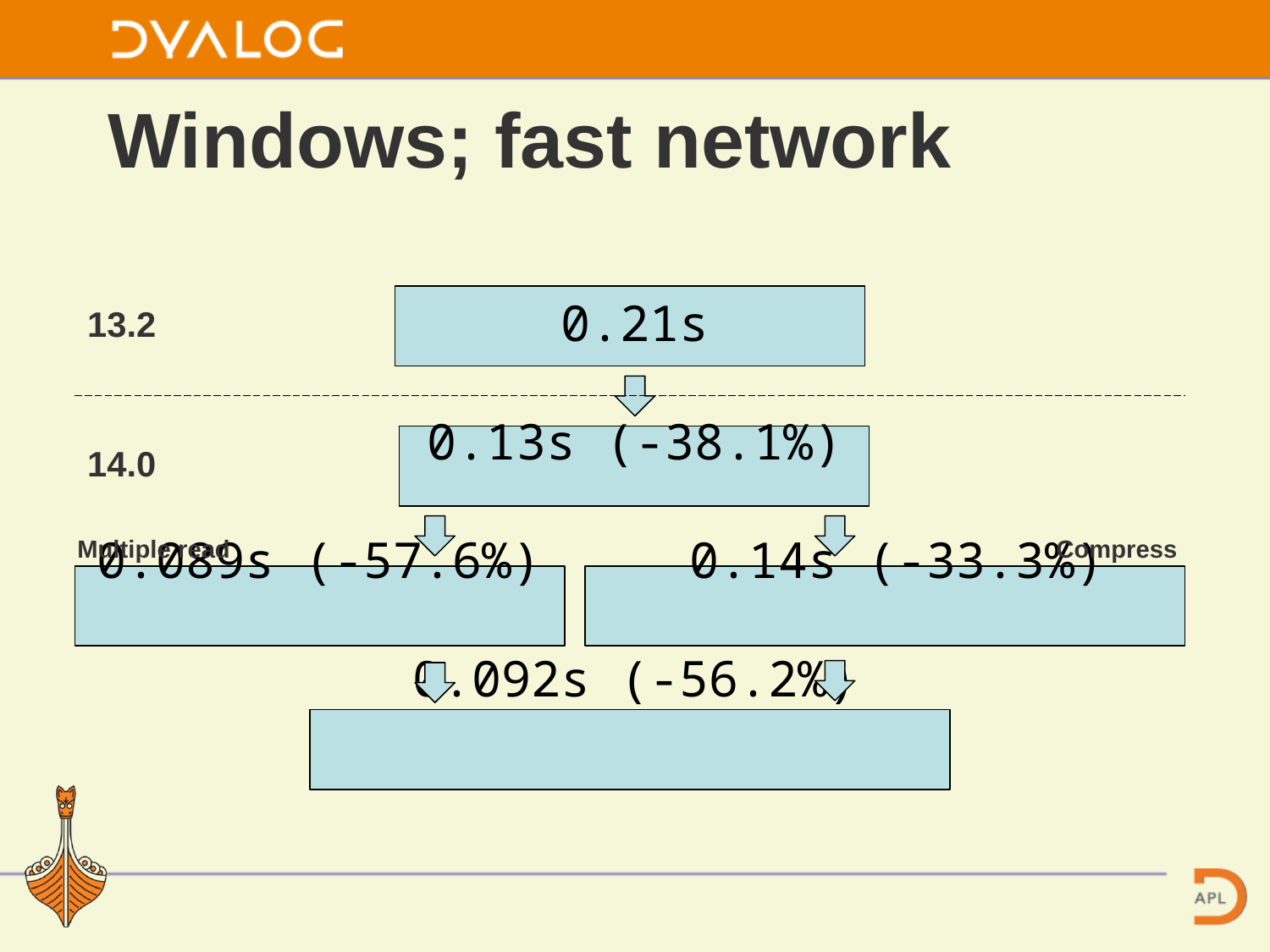

# Windows; fast network
0.21s

0.13s (-38.1%)

 0.089s (-57.6%)     0.14s (-33.3%)

0.092s (-56.2%)

13.2

14.0

Multiple read
Compress